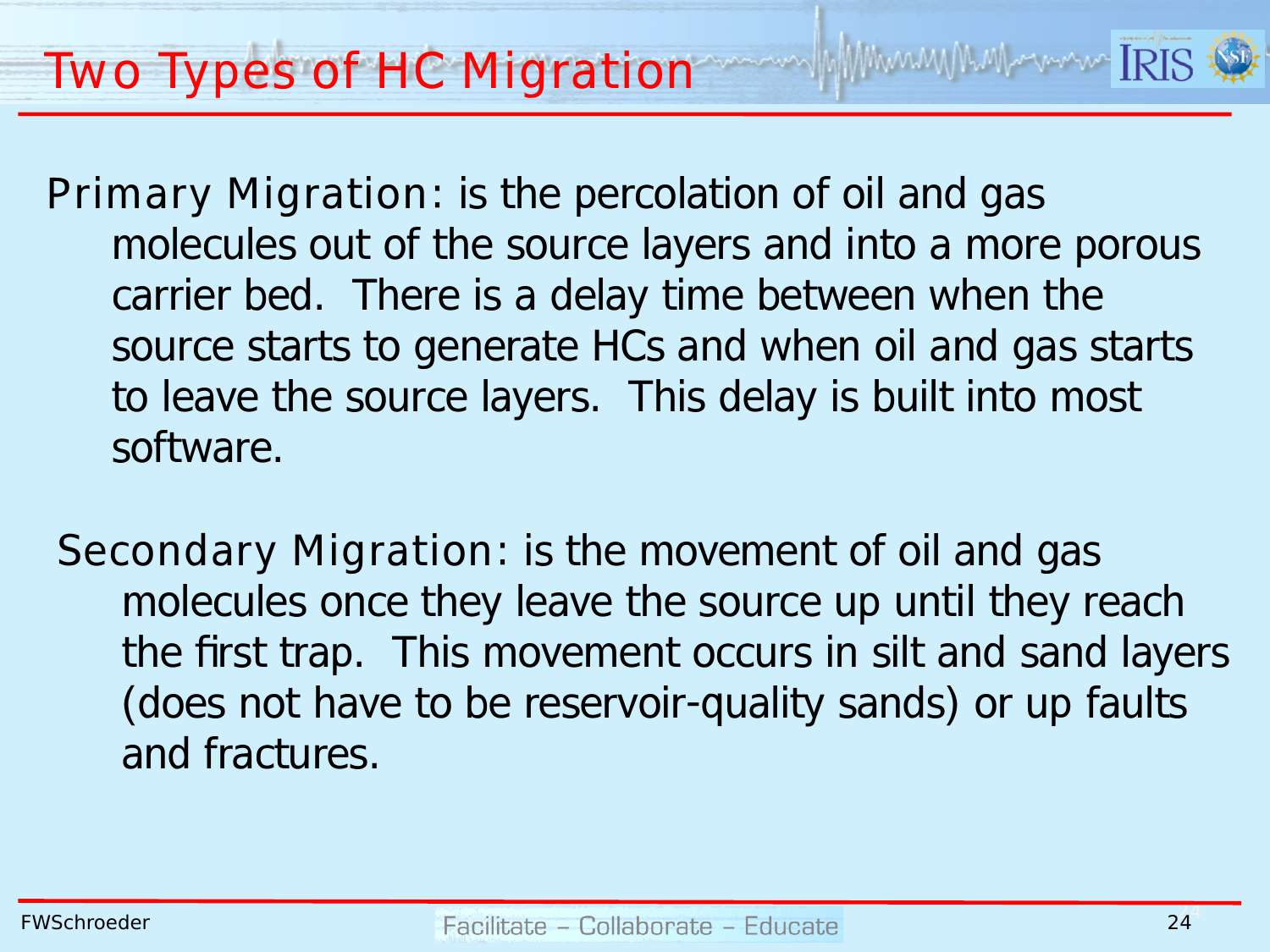

# Two Types of HC Migration
Primary Migration: is the percolation of oil and gas molecules out of the source layers and into a more porous carrier bed.  There is a delay time between when the source starts to generate HCs and when oil and gas starts to leave the source layers.  This delay is built into most software.
Secondary Migration: is the movement of oil and gas molecules once they leave the source up until they reach the first trap.  This movement occurs in silt and sand layers (does not have to be reservoir-quality sands) or up faults and fractures.